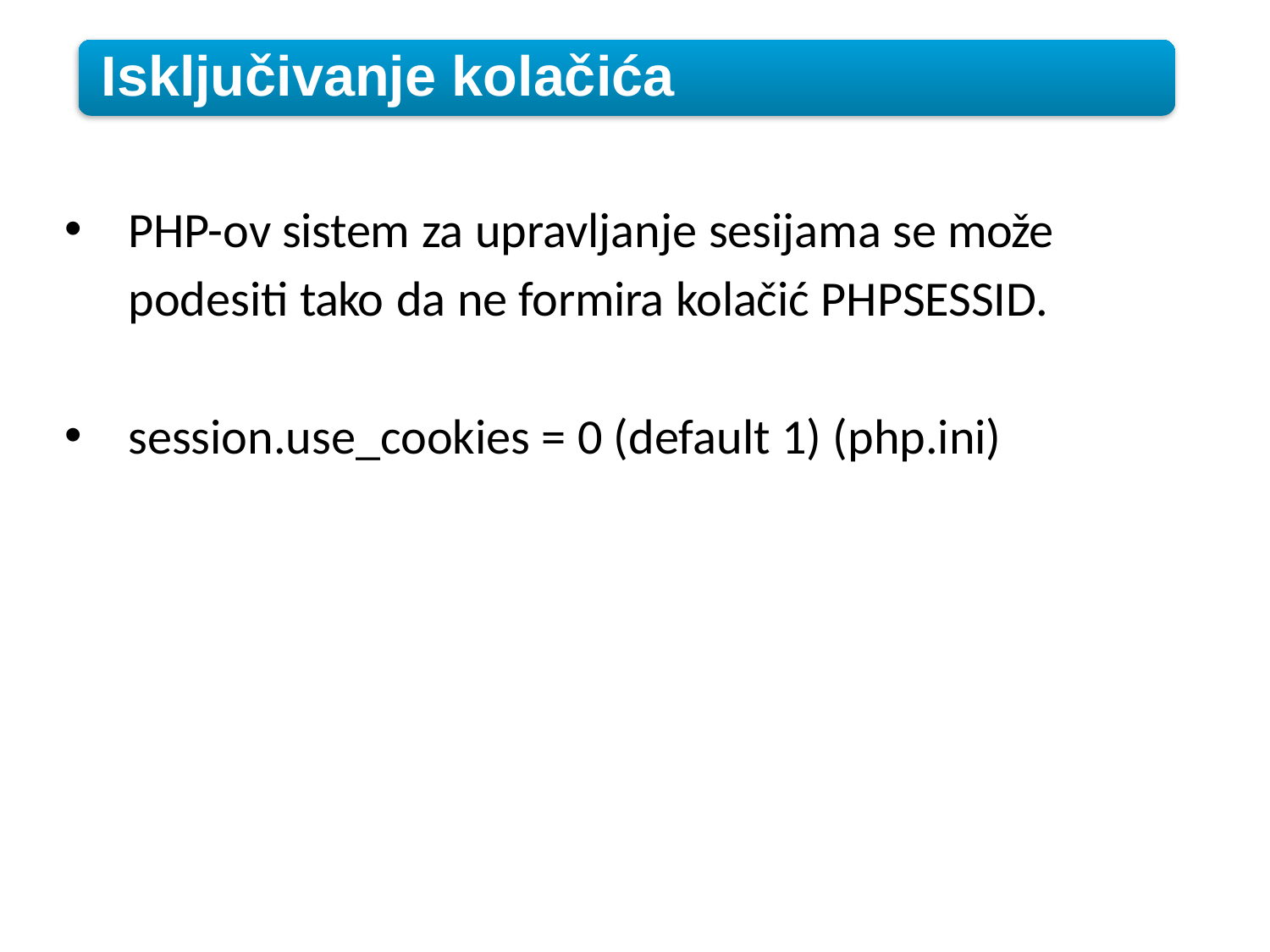

Isključivanje kolačića
PHP-ov sistem za upravljanje sesijama se može podesiti tako da ne formira kolačić PHPSESSID.

session.use_cookies = 0 (default 1) (php.ini)